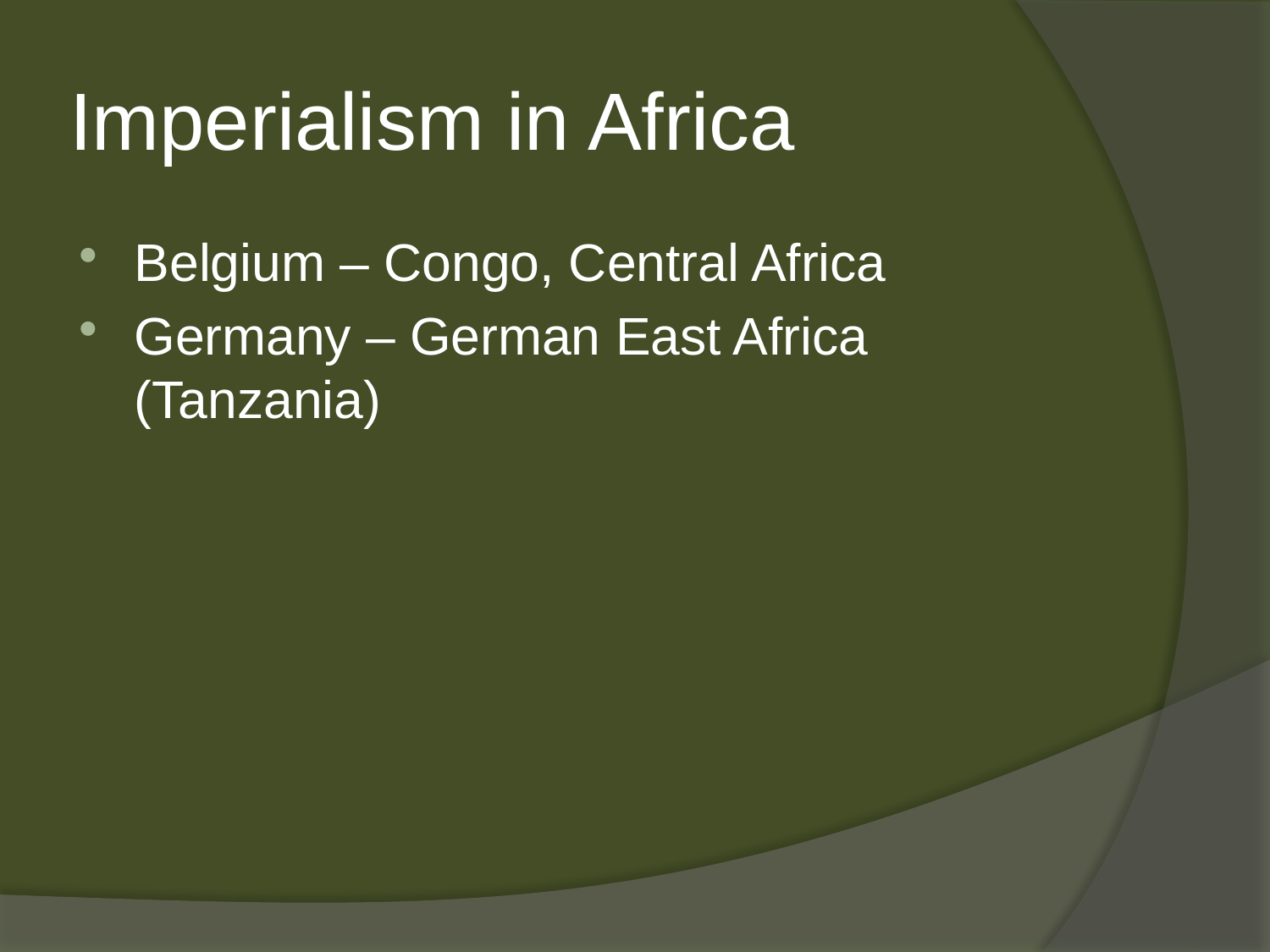

# Imperialism in Africa
Belgium – Congo, Central Africa
Germany – German East Africa (Tanzania)